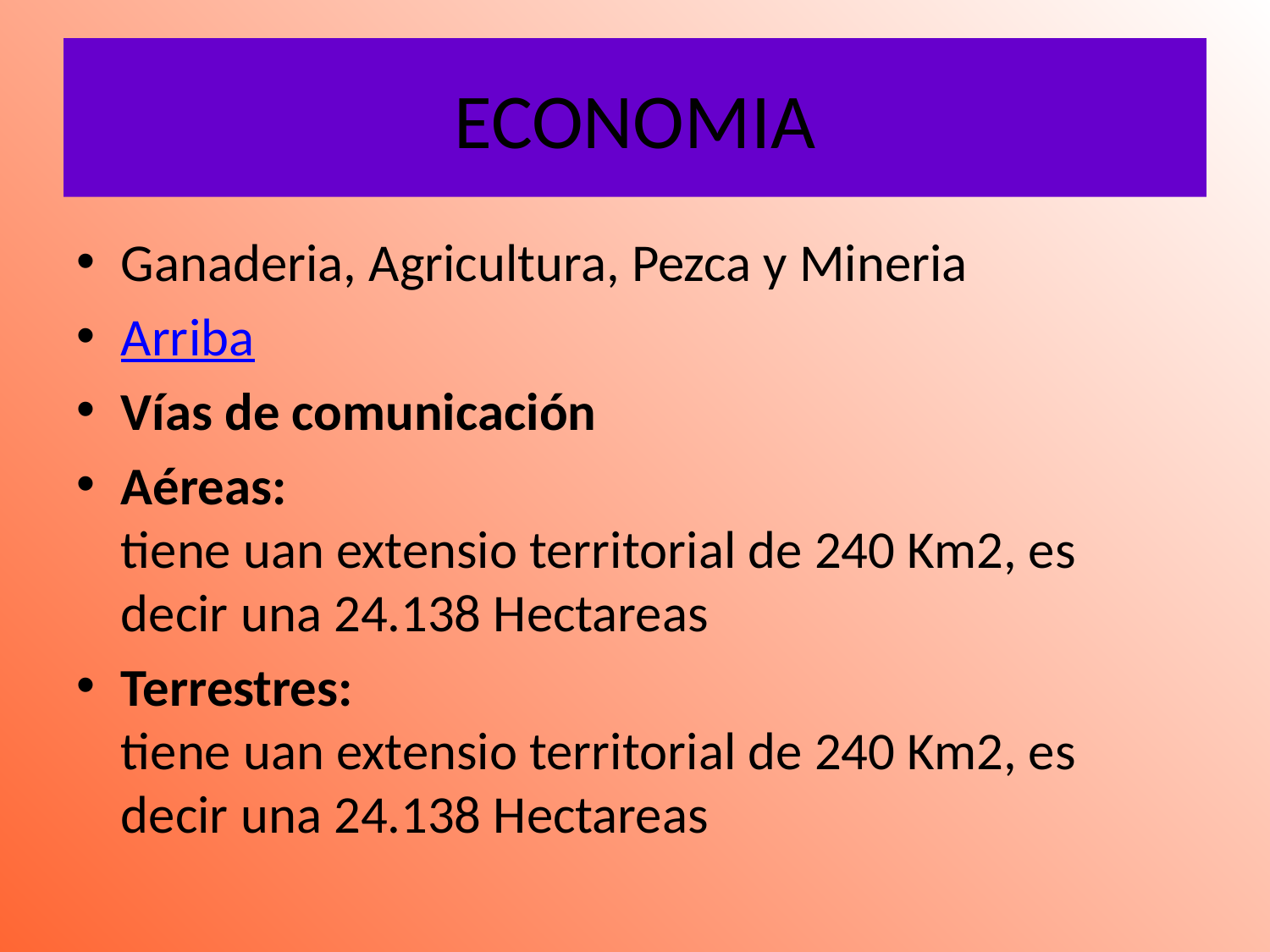

# ECONOMIA
Ganaderia, Agricultura, Pezca y Mineria
Arriba
Vías de comunicación
Aéreas:
tiene uan extensio territorial de 240 Km2, es decir una 24.138 Hectareas
Terrestres:
tiene uan extensio territorial de 240 Km2, es decir una 24.138 Hectareas